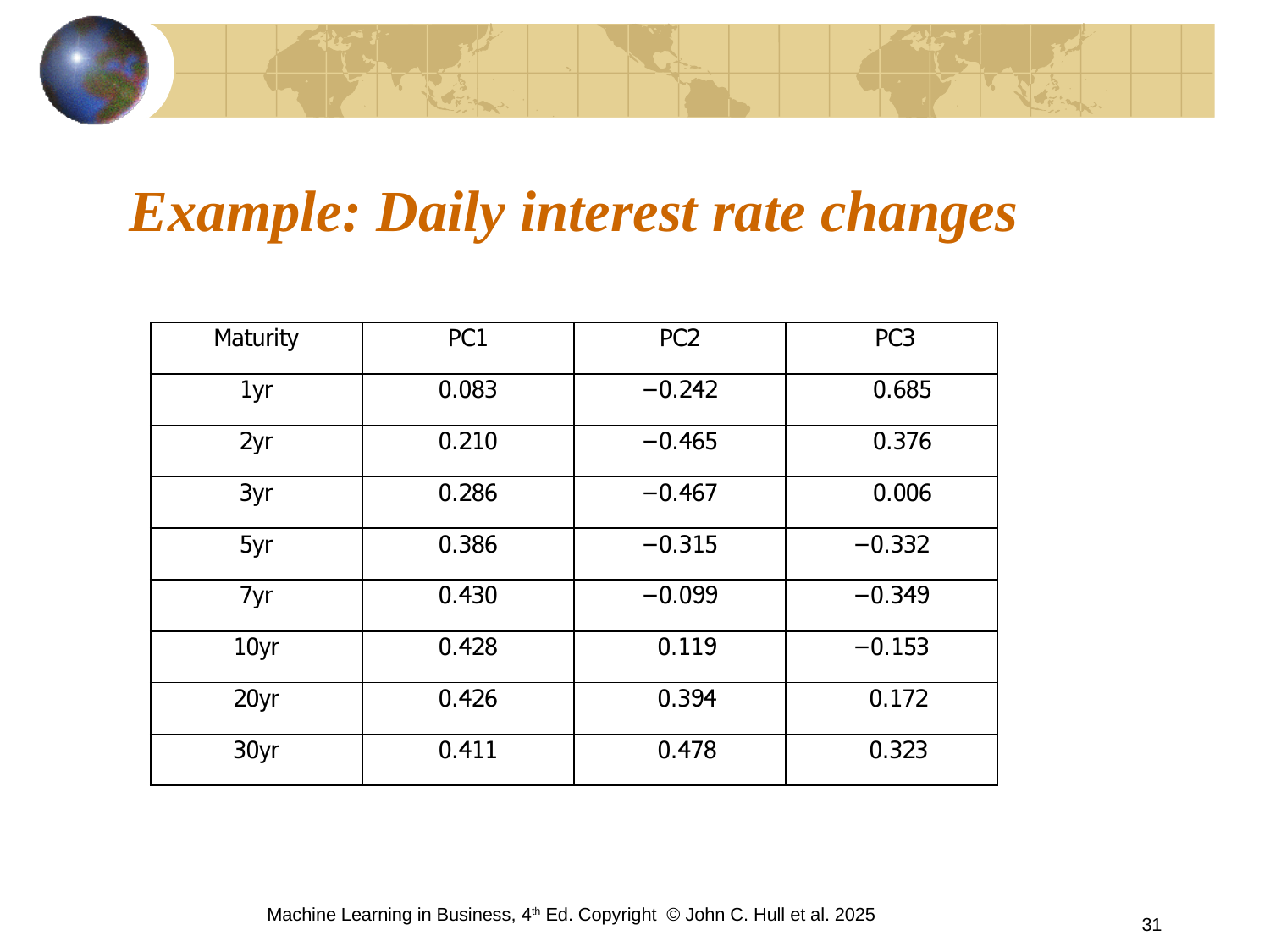

# Example: Daily interest rate changes

| Maturity | PC1 | PC2 | PC3 |
| --- | --- | --- | --- |
| 1yr | 0.083 | −0.242 | 0.685 |
| 2yr | 0.210 | −0.465 | 0.376 |
| 3yr | 0.286 | −0.467 | 0.006 |
| 5yr | 0.386 | −0.315 | −0.332 |
| 7yr | 0.430 | −0.099 | −0.349 |
| 10yr | 0.428 | 0.119 | −0.153 |
| 20yr | 0.426 | 0.394 | 0.172 |
| 30yr | 0.411 | 0.478 | 0.323 |
Machine Learning in Business, 4th Ed. Copyright  © John C. Hull et al. 2025
31